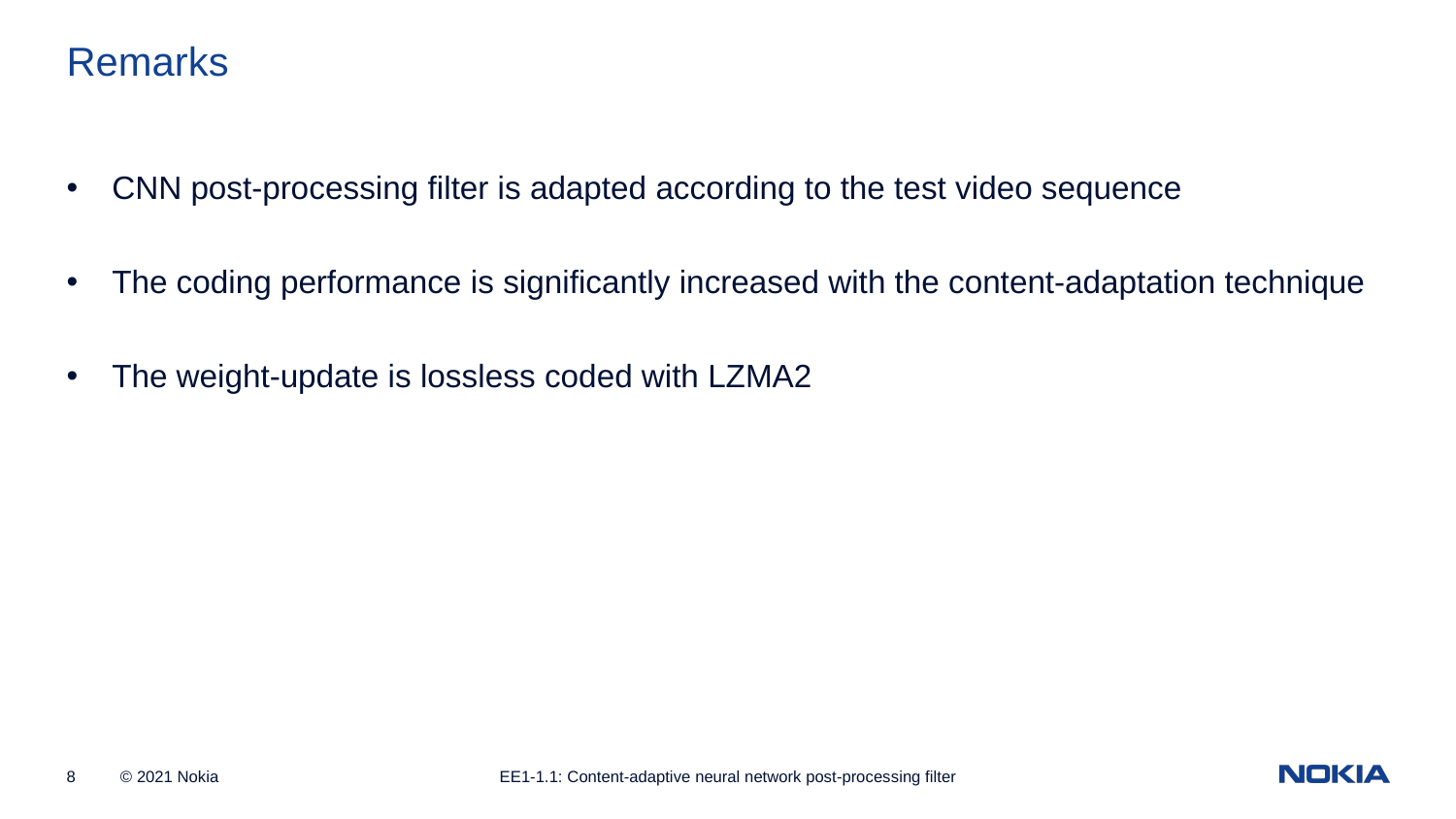

Remarks
CNN post-processing filter is adapted according to the test video sequence

The coding performance is significantly increased with the content-adaptation technique

The weight-update is lossless coded with LZMA2

EE1-1.1: Content-adaptive neural network post-processing filter